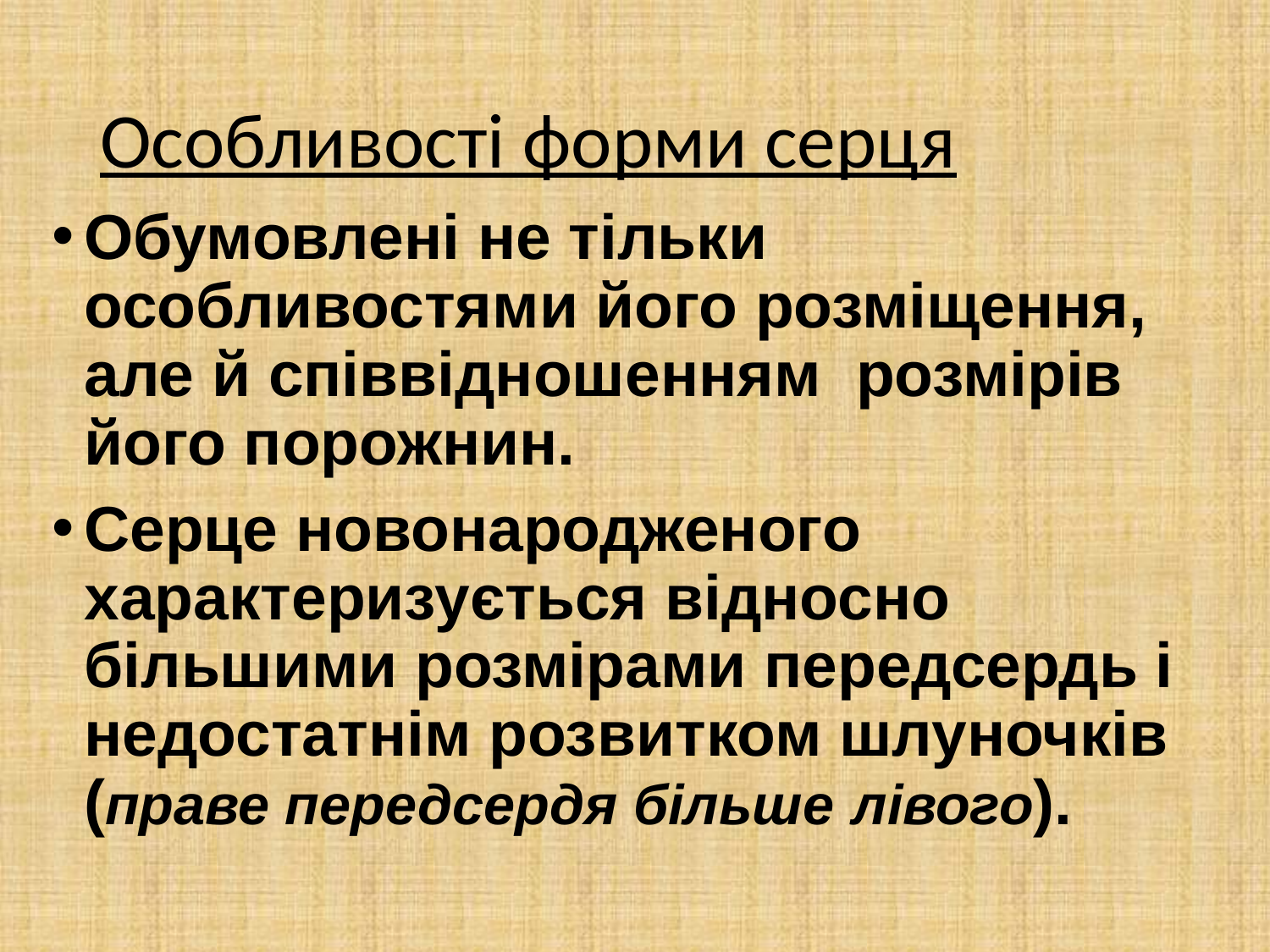

Особливості форми серця
Обумовлені не тільки особливостями його розміщення, але й співвідношенням  розмірів його порожнин.
Серце новонародженого характеризується відносно більшими розмірами передсердь і недостатнім розвитком шлуночків (праве передсердя більше лівого).